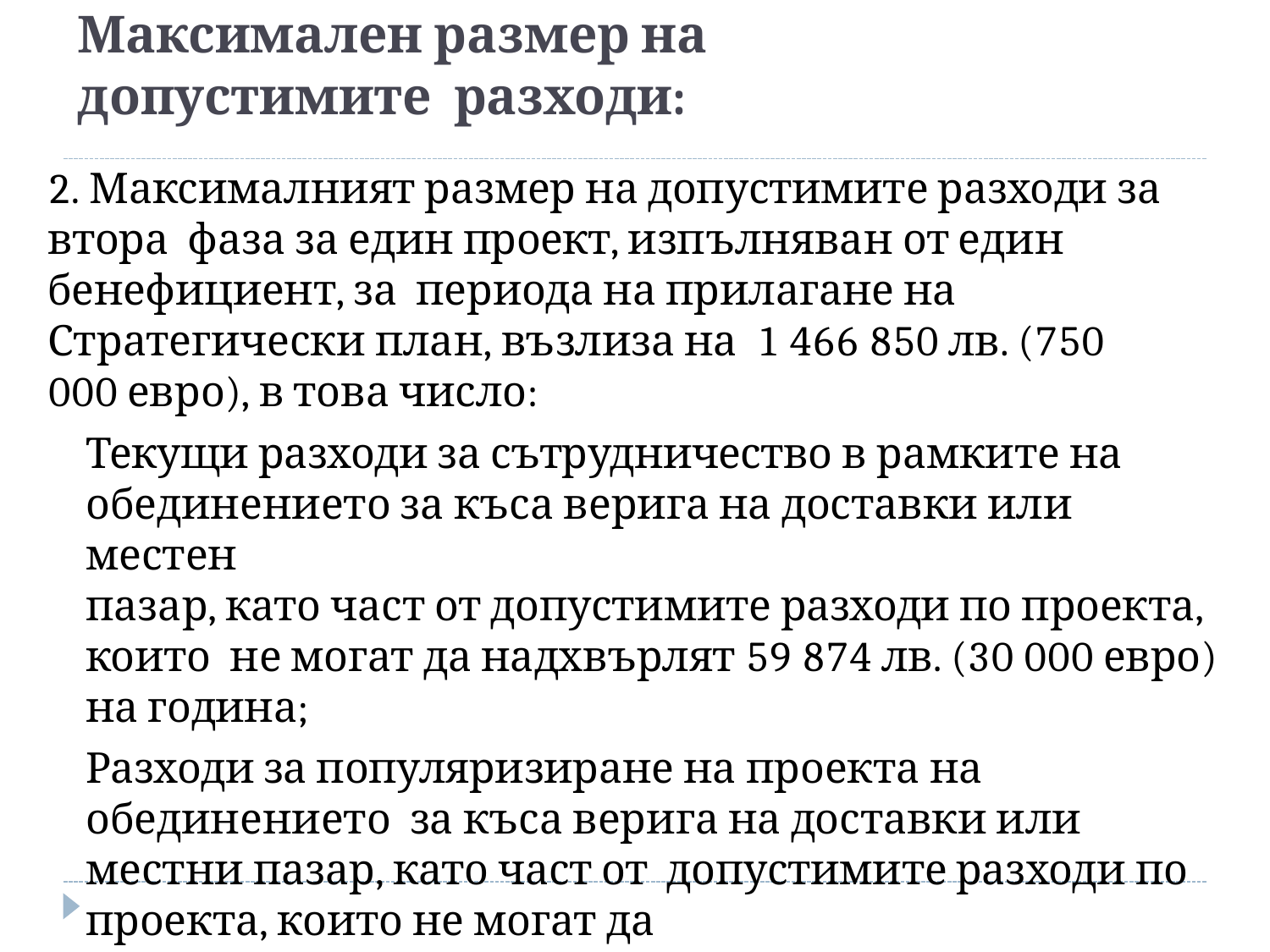

# Максимален размер на допустимите  разходи:
2. Максималният размер на допустимите разходи за втора  фаза за един проект, изпълняван от един бенефициент, за  периода на прилагане на Стратегически план, възлиза на  1 466 850 лв. (750 000 евро), в това число:
Текущи разходи за сътрудничество в рамките на
обединението за къса верига на доставки или местен
пазар, като част от допустимите разходи по проекта, които  не могат да надхвърлят 59 874 лв. (30 000 евро) на година;
Разходи за популяризиране на проекта на обединението  за къса верига на доставки или местни пазар, като част от  допустимите разходи по проекта, които не могат да
надхвърлят 48 895 лв. (25 000 евро) за периода на  прилагане.